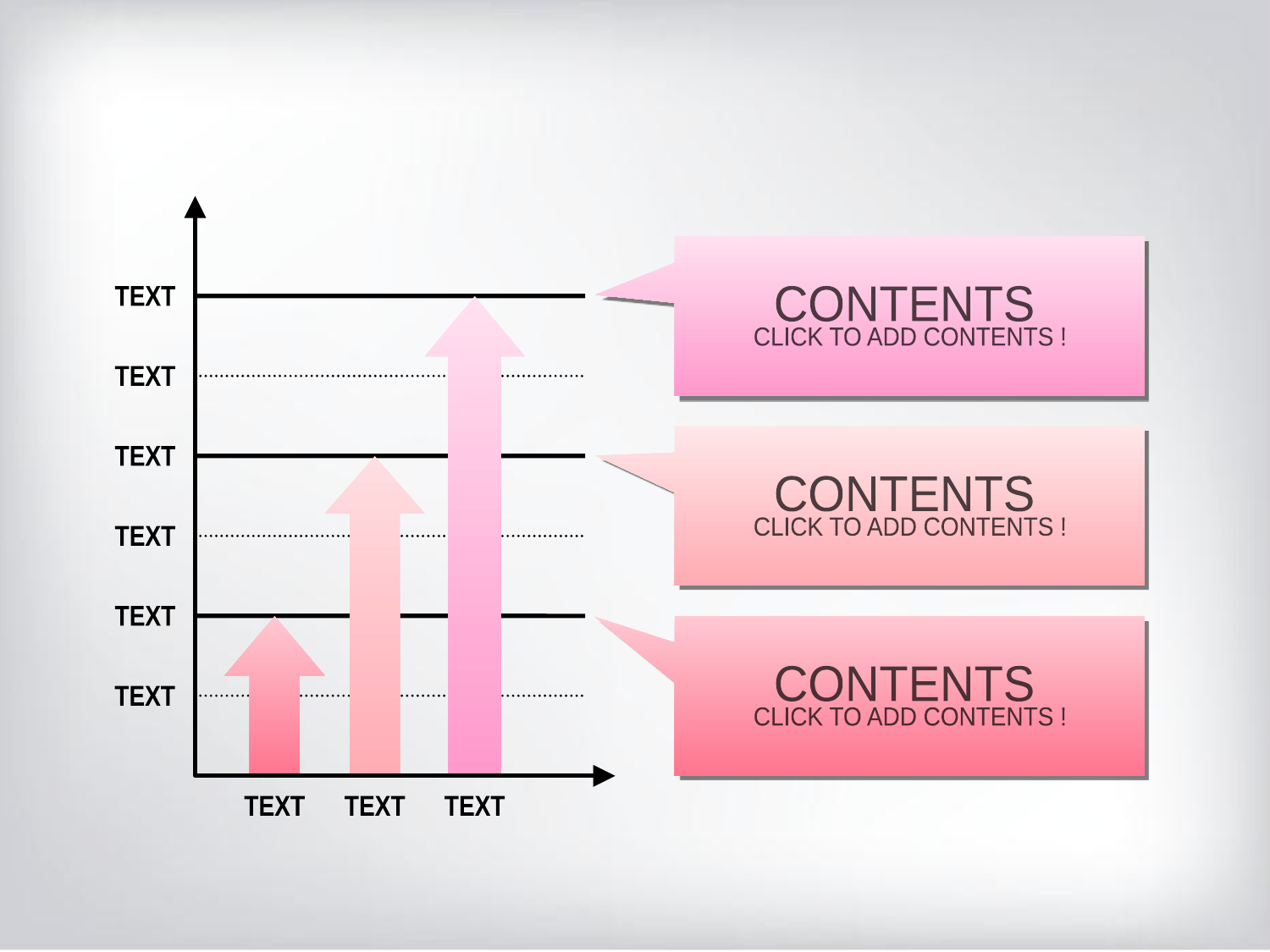

TEXT
CONTENTS
CLICK TO ADD CONTENTS !

TEXT

TEXT

CONTENTS
CLICK TO ADD CONTENTS !
TEXT

TEXT

CONTENTS
CLICK TO ADD CONTENTS !
TEXT

TEXT
TEXT
TEXT